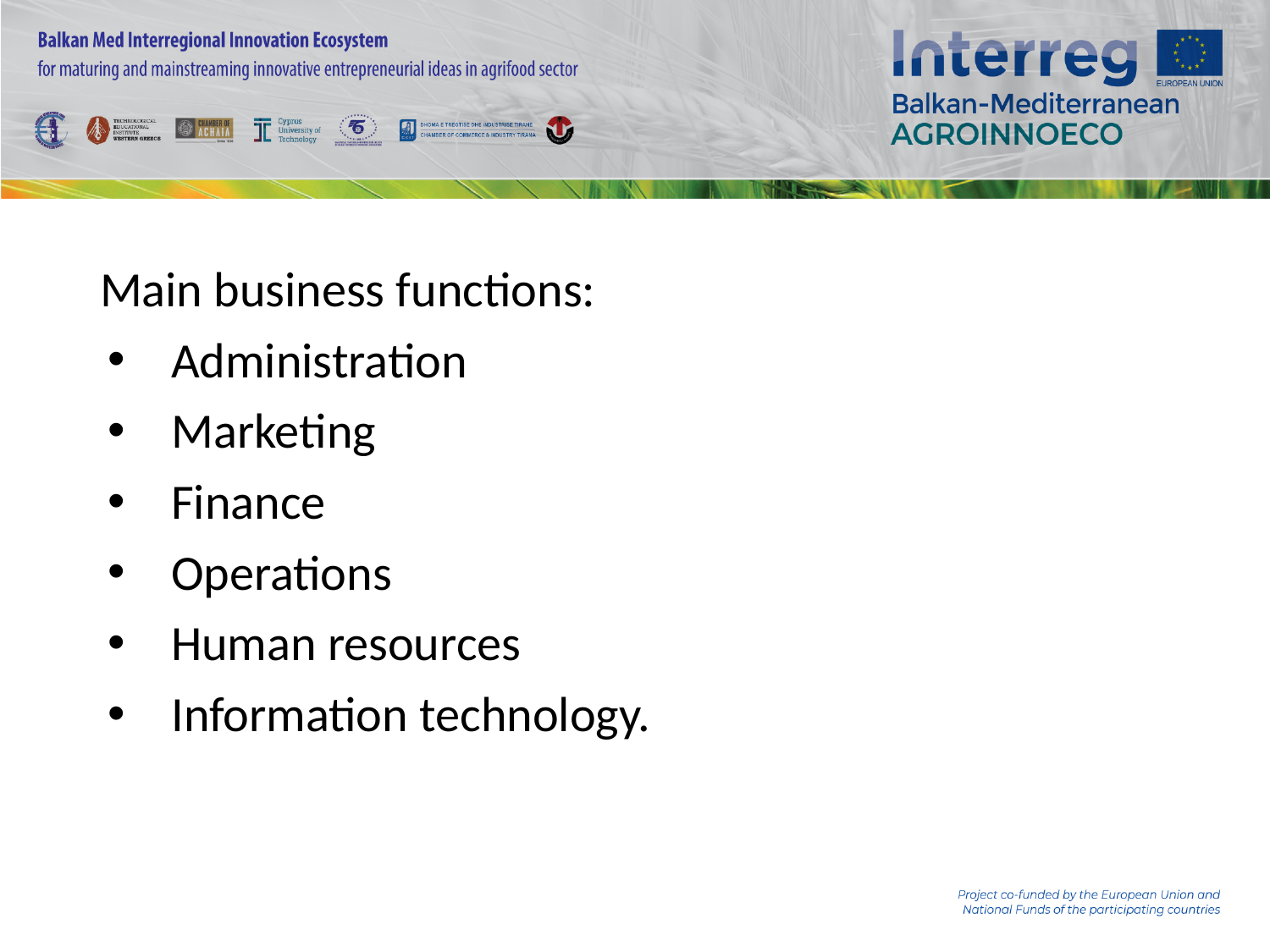

#
Main business functions:
Administration
Marketing
Finance
Operations
Human resources
Information technology.